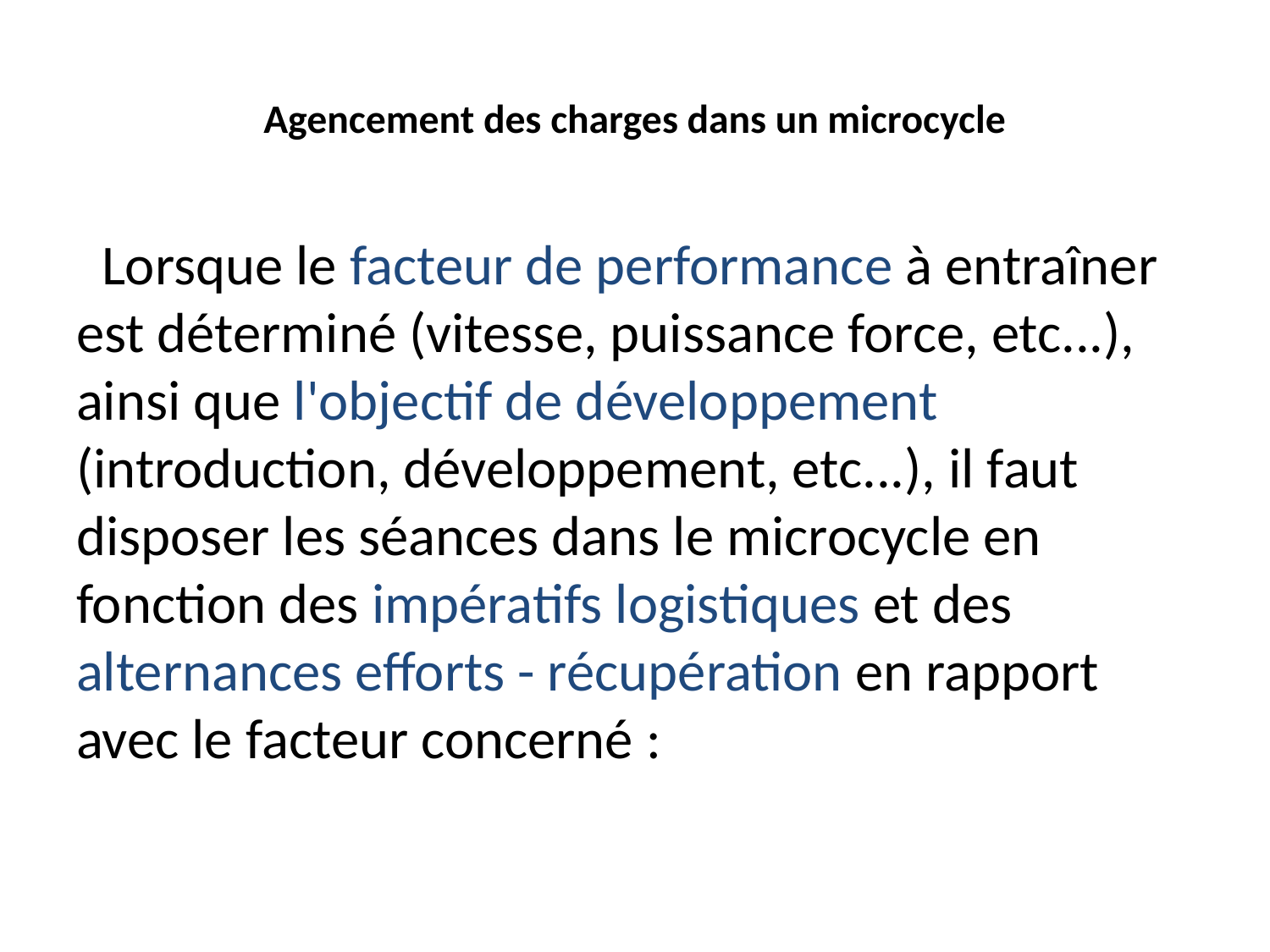

# Agencement des charges dans un microcycle
  Lorsque le facteur de performance à entraîner est déterminé (vitesse, puissance force, etc...), ainsi que l'objectif de développement (introduction, développement, etc...), il faut disposer les séances dans le microcycle en fonction des impératifs logistiques et des alternances efforts - récupération en rapport avec le facteur concerné :